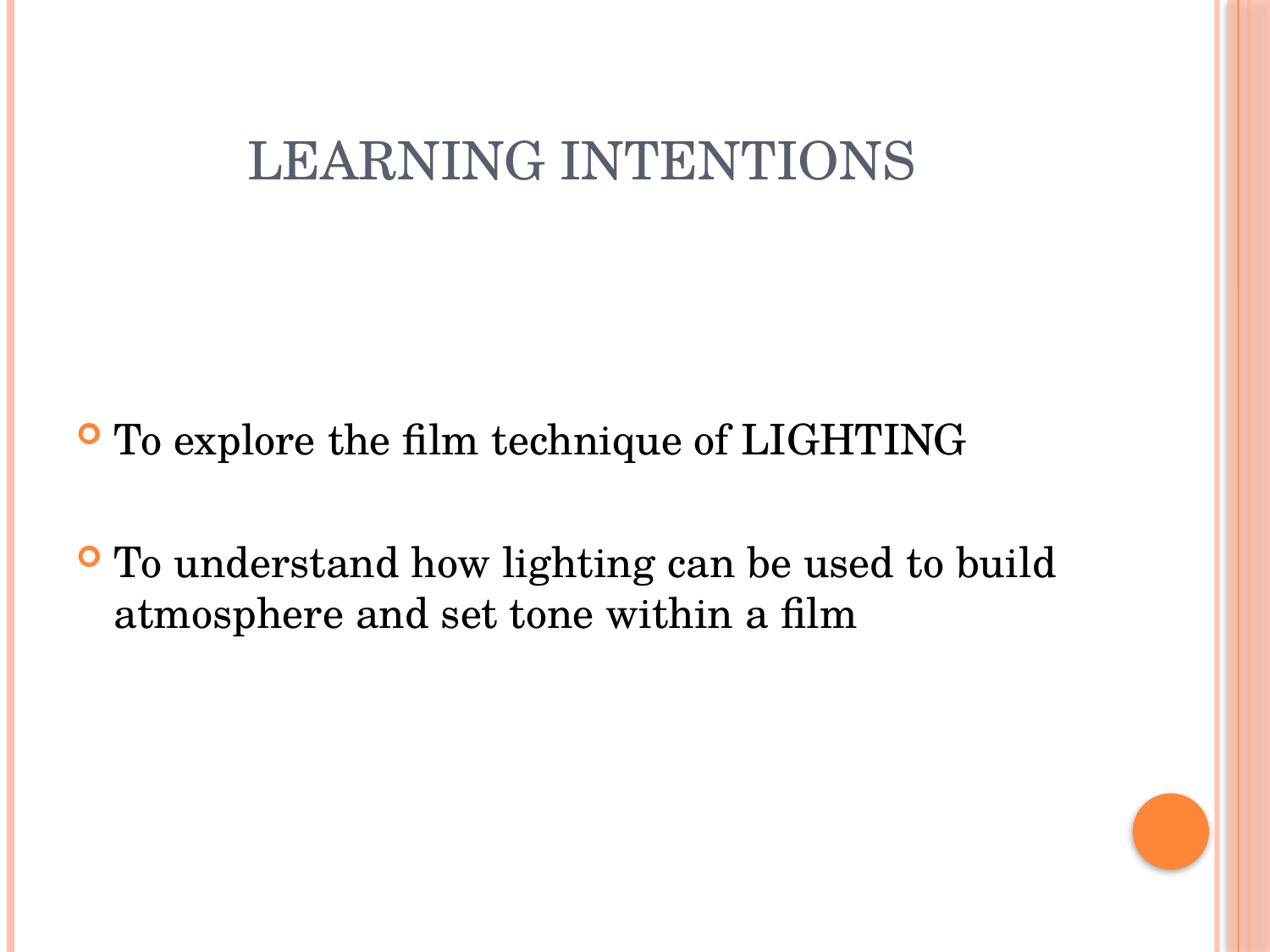

# Learning Intentions

To explore the film technique of LIGHTING

To understand how lighting can be used to build atmosphere and set tone within a film